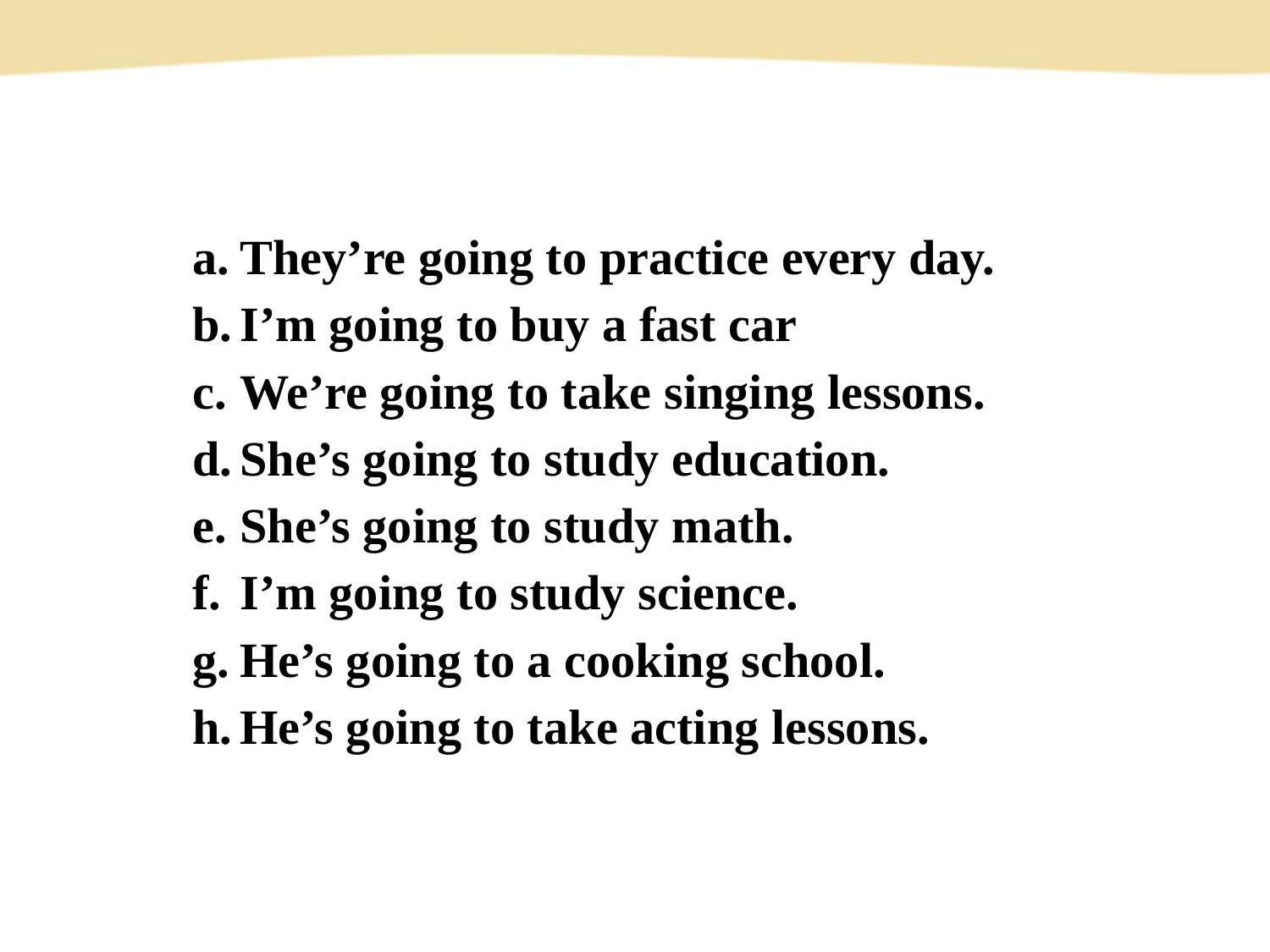

They’re going to practice every day.
I’m going to buy a fast car
We’re going to take singing lessons.
She’s going to study education.
She’s going to study math.
I’m going to study science.
He’s going to a cooking school.
He’s going to take acting lessons.